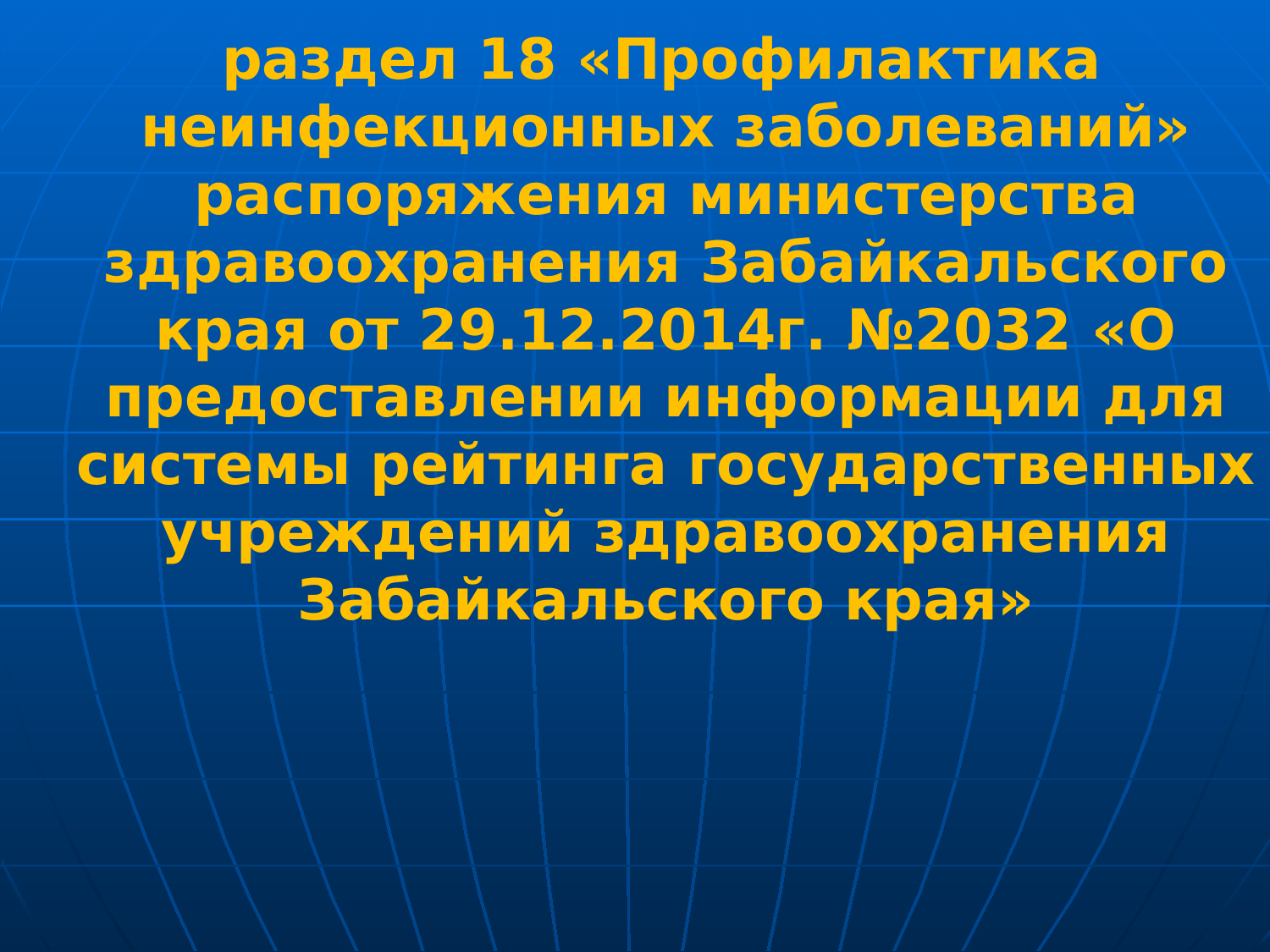

#
  раздел 18 «Профилактика неинфекционных заболеваний» распоряжения министерства здравоохранения Забайкальского края от 29.12.2014г. №2032 «О предоставлении информации для системы рейтинга государственных учреждений здравоохранения Забайкальского края»